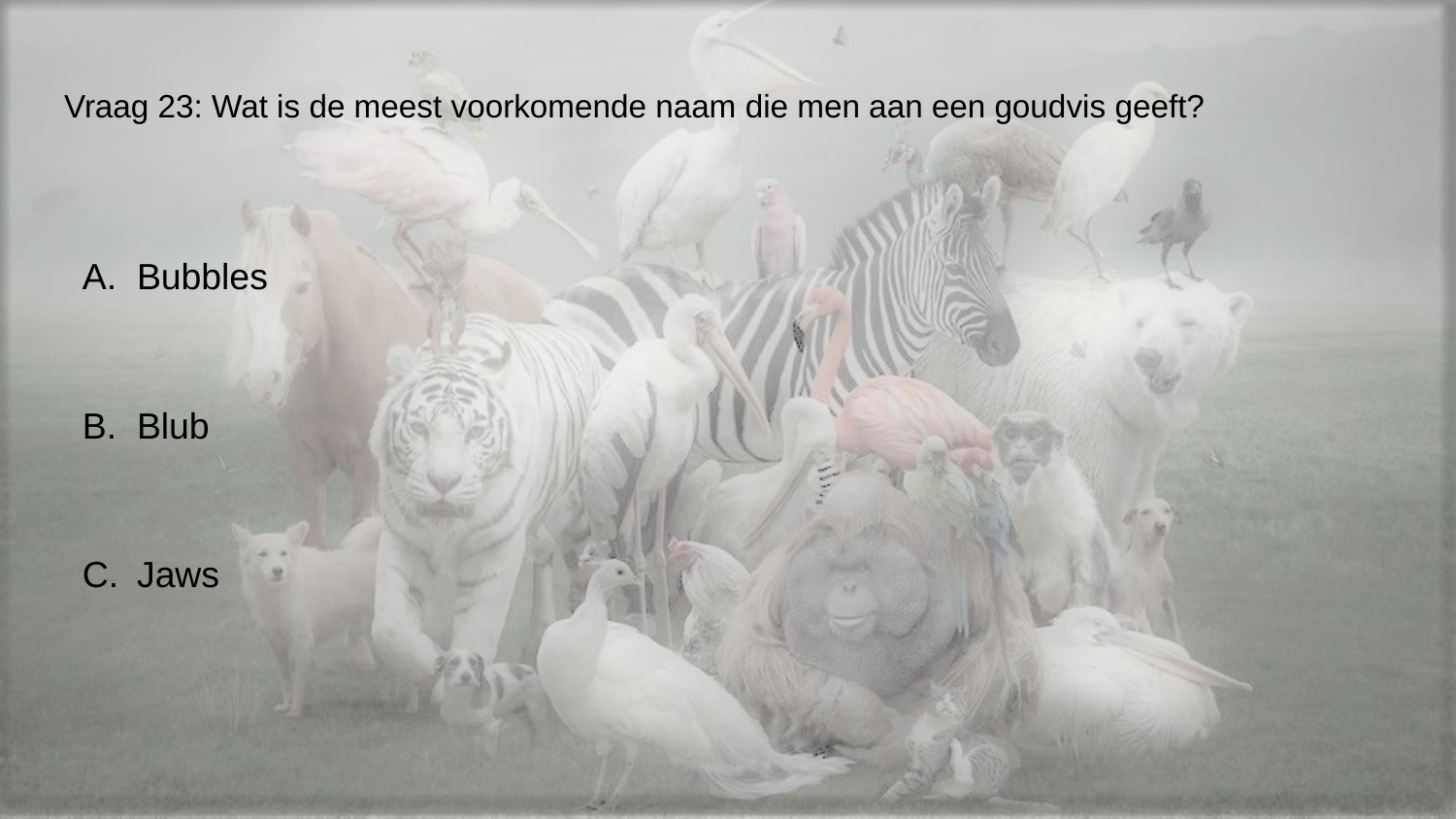

# Vraag 23: Wat is de meest voorkomende naam die men aan een goudvis geeft?
Bubbles

Blub

Jaws